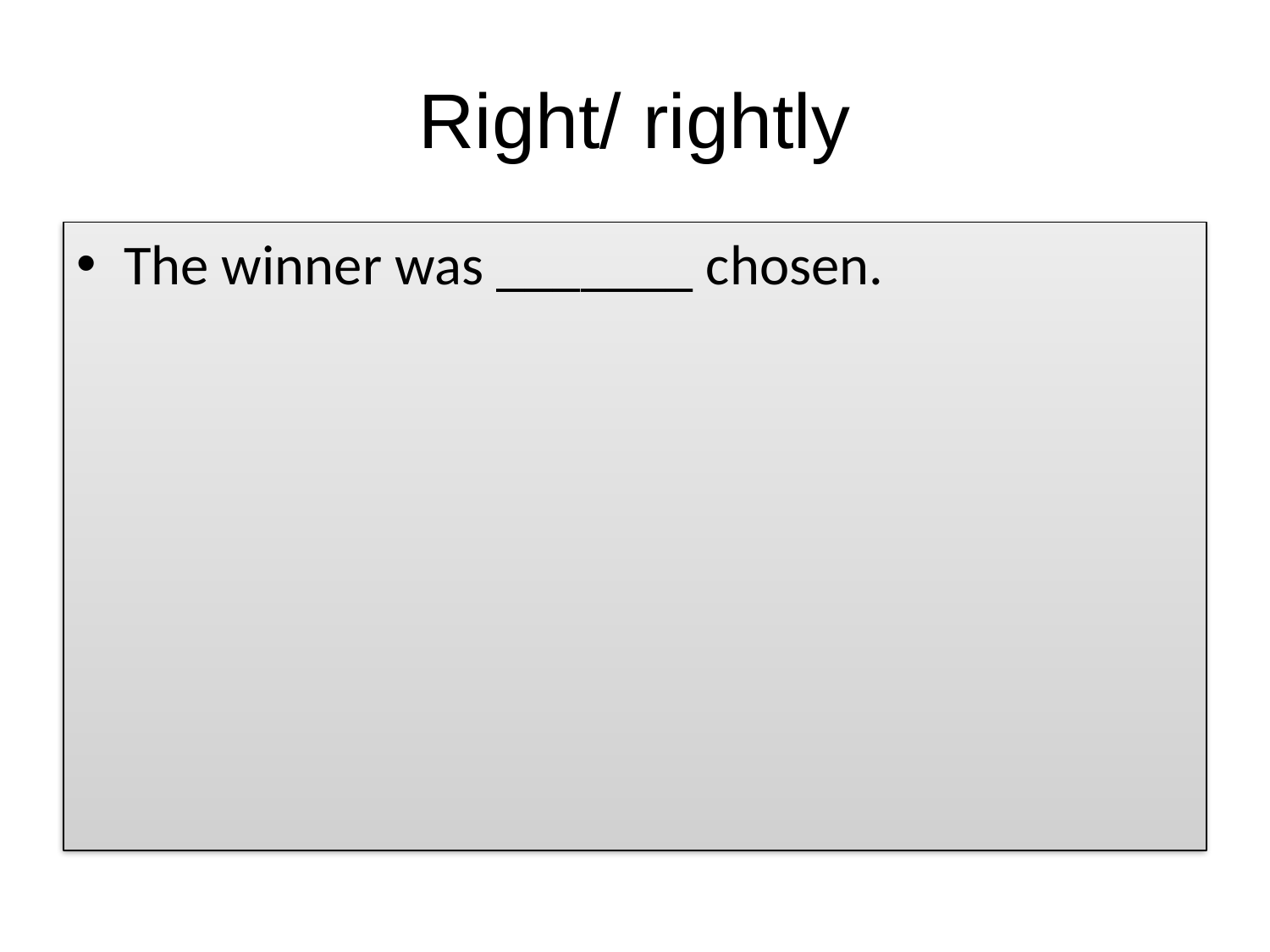

# Right/ rightly
The winner was _______ chosen.